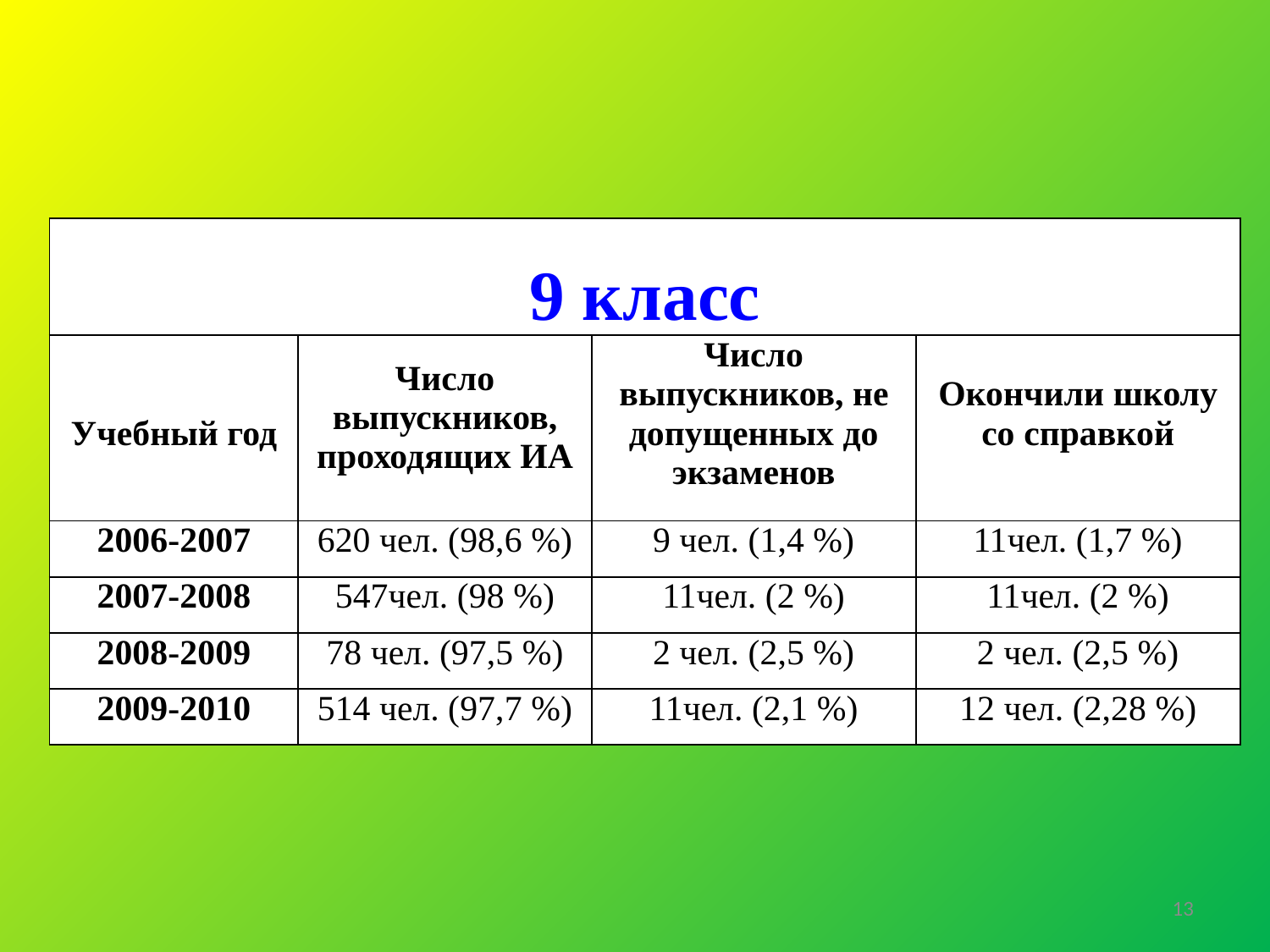

| 9 класс |  |  |  |
| --- | --- | --- | --- |
| Учебный год | Число выпускников, проходящих ИА | Число выпускников, не допущенных до экзаменов | Окончили школу со справкой |
| 2006-2007 | 620 чел. (98,6 %) | 9 чел. (1,4 %) | 11чел. (1,7 %) |
| 2007-2008 | 547чел. (98 %) | 11чел. (2 %) | 11чел. (2 %) |
| 2008-2009 | 78 чел. (97,5 %) | 2 чел. (2,5 %) | 2 чел. (2,5 %) |
| 2009-2010 | 514 чел. (97,7 %) | 11чел. (2,1 %) | 12 чел. (2,28 %) |
13